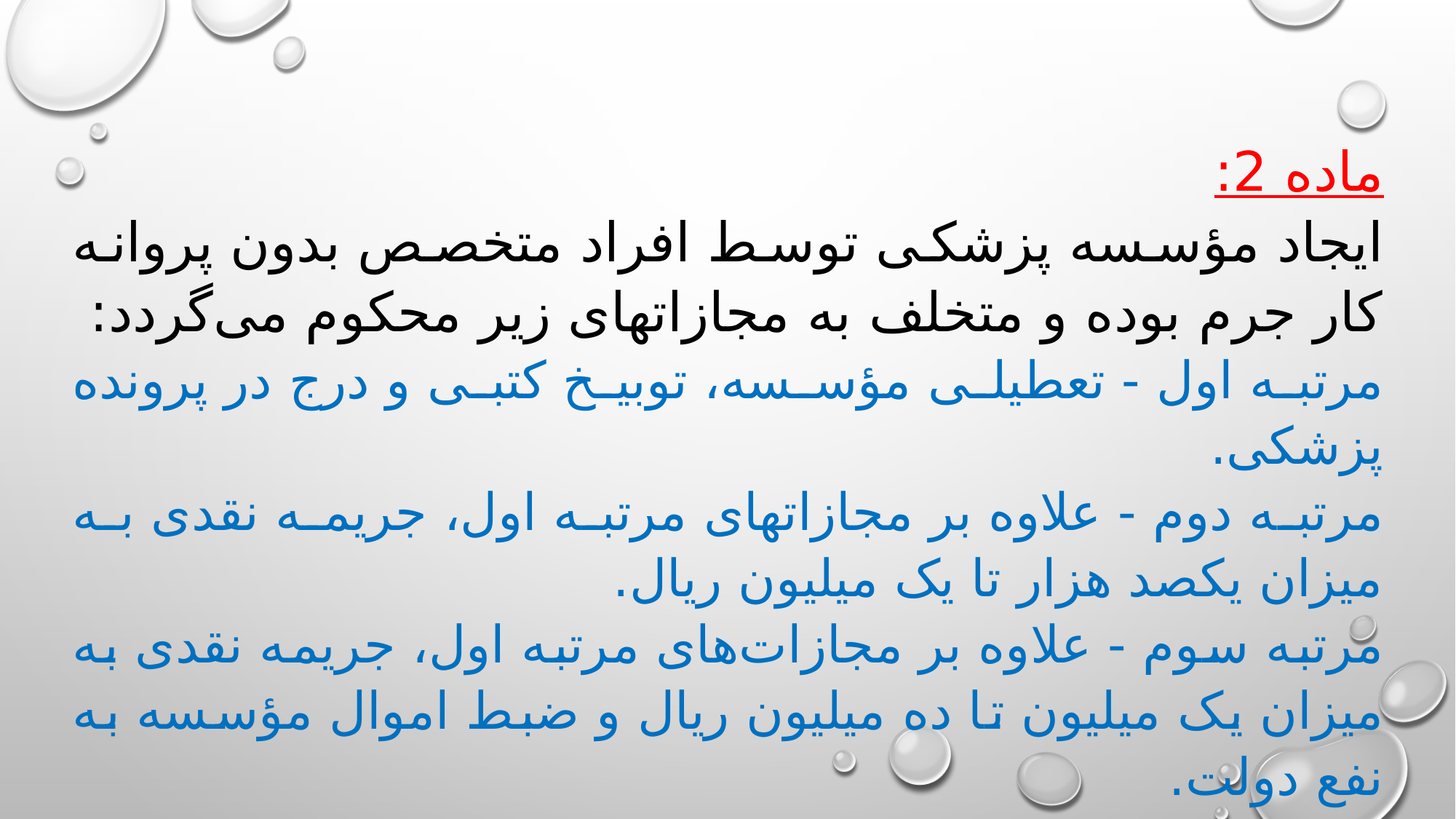

‌ماده 2:
ایجاد مؤسسه پزشکی توسط افراد متخصص بدون پروانه کار جرم بوده و متخلف به مجازاتهای زیر محکوم می‌گردد:
‌مرتبه اول - تعطیلی مؤسسه، توبیخ کتبی و درج در پرونده پزشکی.
‌مرتبه دوم - علاوه بر مجازاتهای مرتبه اول، جریمه نقدی به میزان یکصد هزار تا یک میلیون ریال.
‌مرتبه سوم - علاوه بر مجازات‌های مرتبه اول، جریمه نقدی به میزان یک میلیون تا ده میلیون ریال و ضبط اموال مؤسسه به نفع دولت.